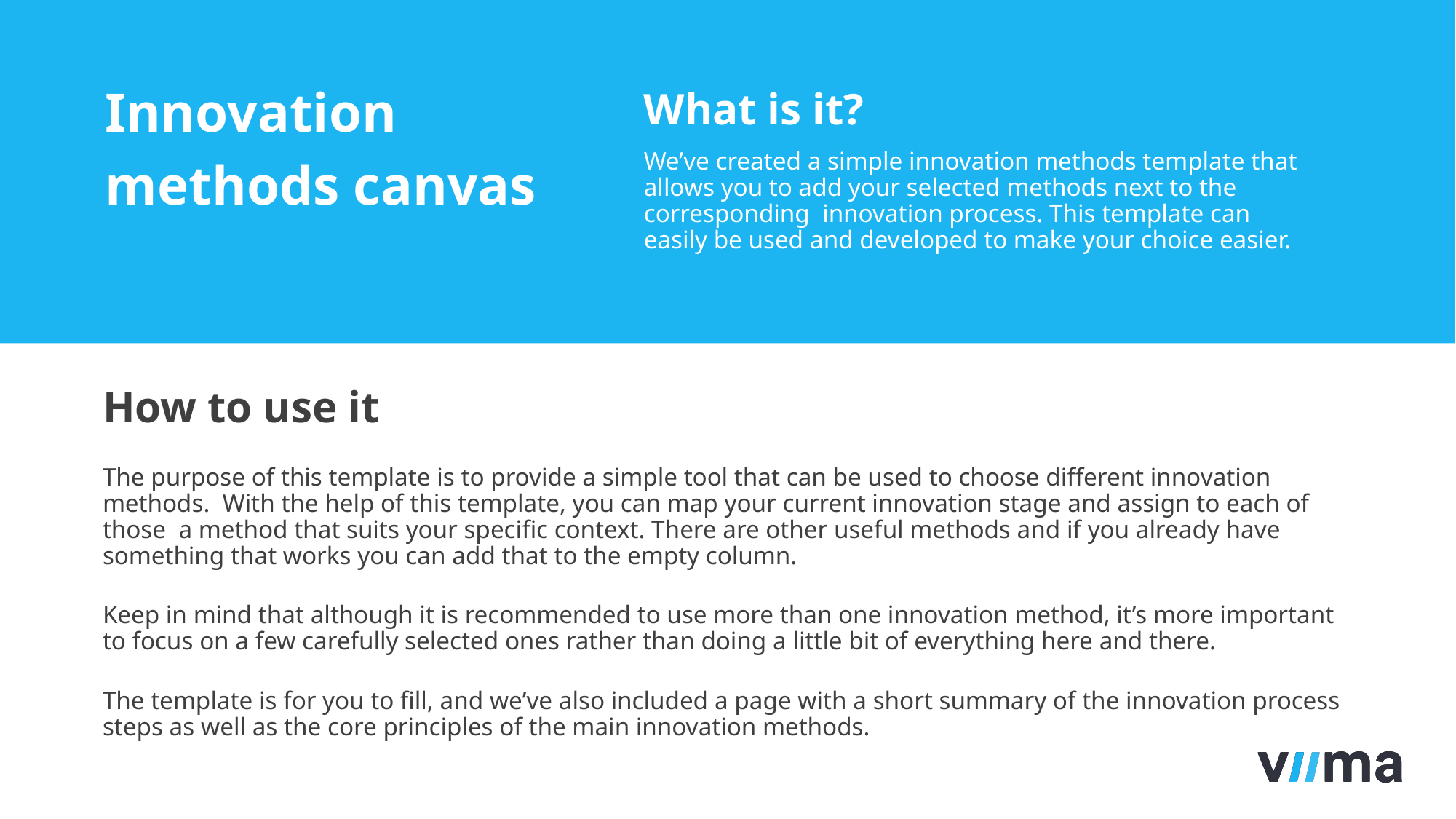

Innovation
methods canvas
What is it?
We’ve created a simple innovation methods template that allows you to add your selected methods next to the corresponding  innovation process. This template can easily be used and developed to make your choice easier.
How to use it
The purpose of this template is to provide a simple tool that can be used to choose different innovation methods.  With the help of this template, you can map your current innovation stage and assign to each of those  a method that suits your specific context. There are other useful methods and if you already have something that works you can add that to the empty column.
Keep in mind that although it is recommended to use more than one innovation method, it’s more important to focus on a few carefully selected ones rather than doing a little bit of everything here and there.
The template is for you to fill, and we’ve also included a page with a short summary of the innovation process steps as well as the core principles of the main innovation methods.